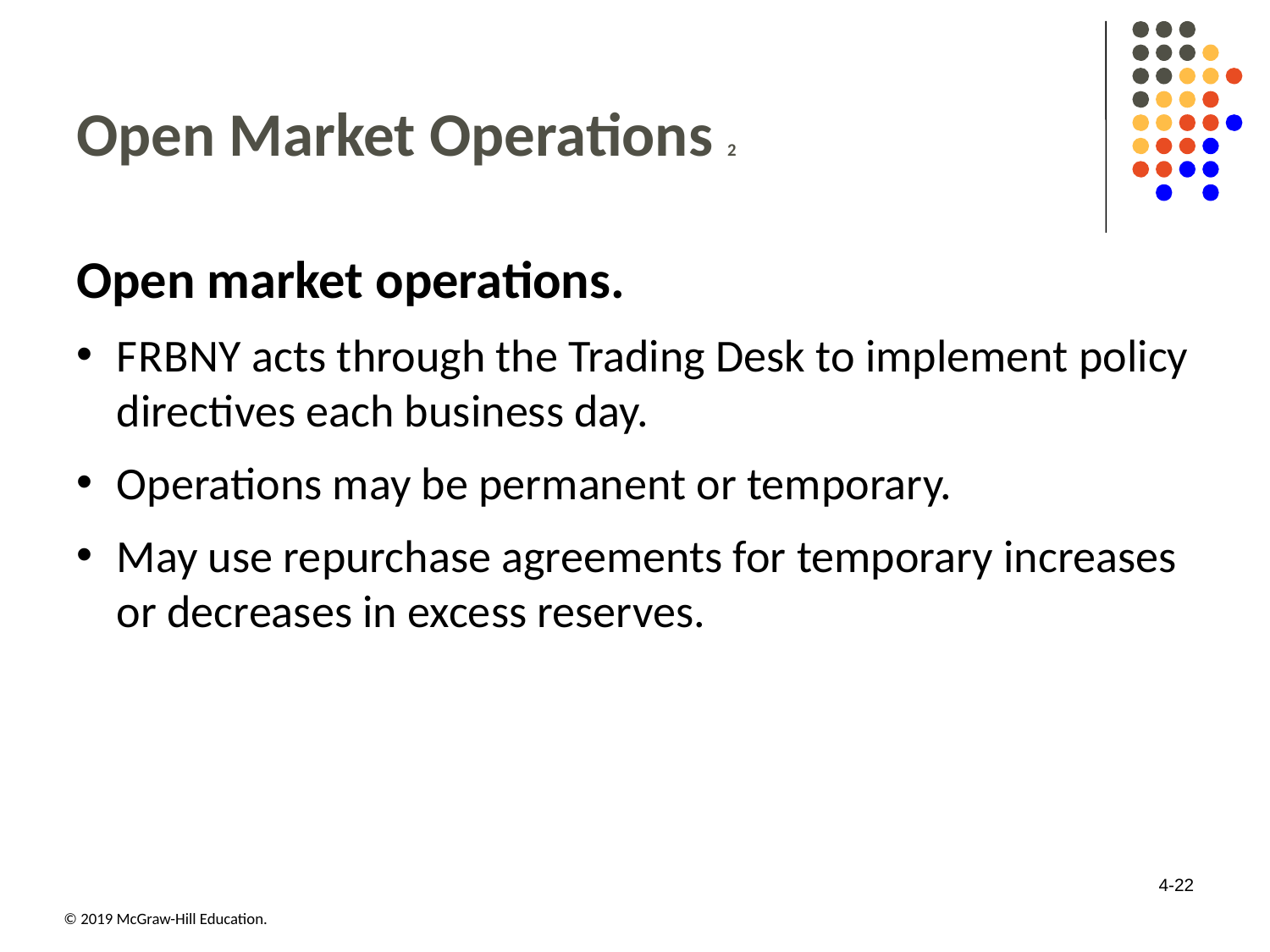

# Open Market Operations 2
Open market operations.
F R B N Y acts through the Trading Desk to implement policy directives each business day.
Operations may be permanent or temporary.
May use repurchase agreements for temporary increases or decreases in excess reserves.
4-22